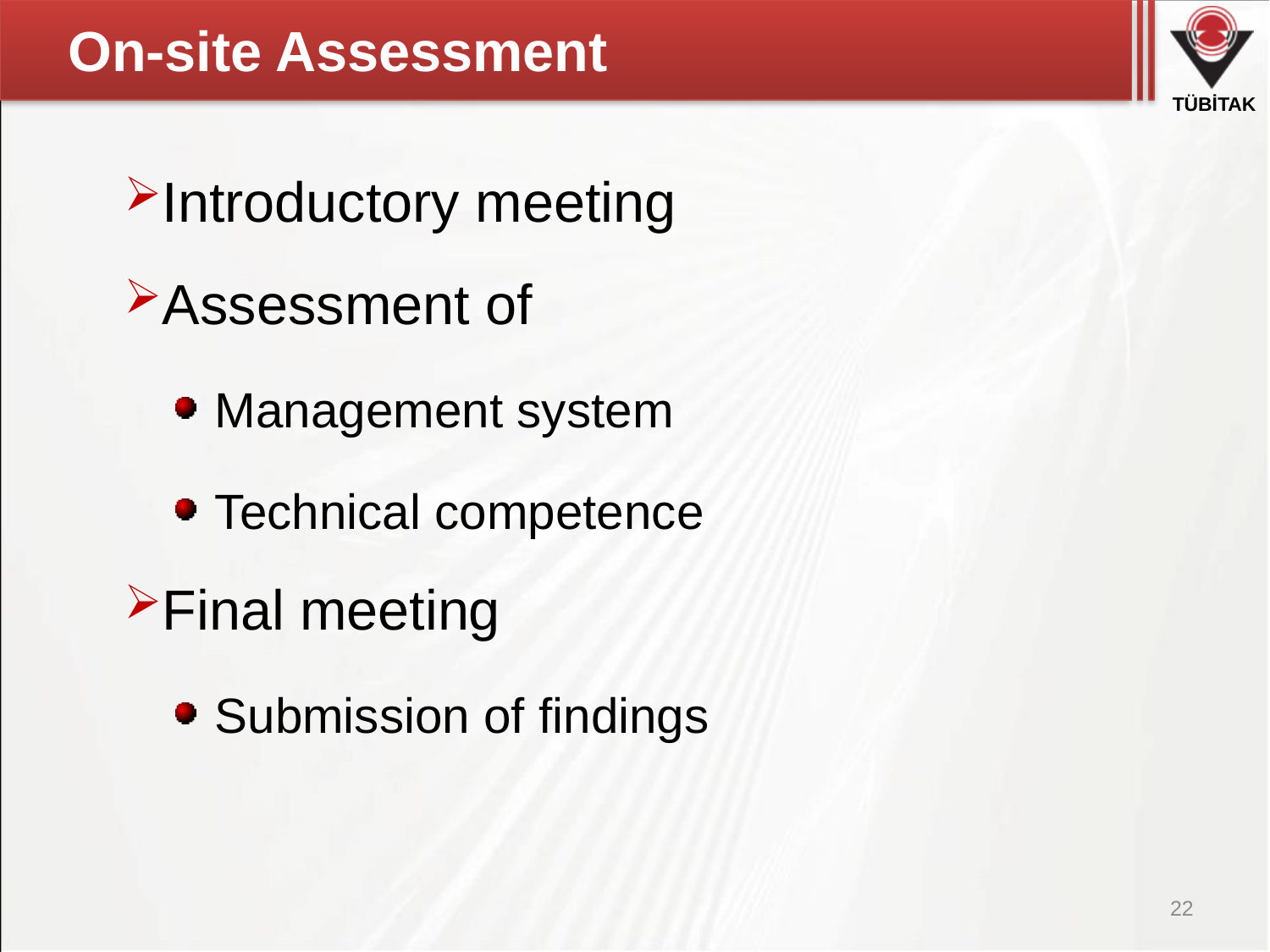

# On-site Assessment
Introductory meeting
Assessment of
Management system
Technical competence
Final meeting
Submission of findings
22